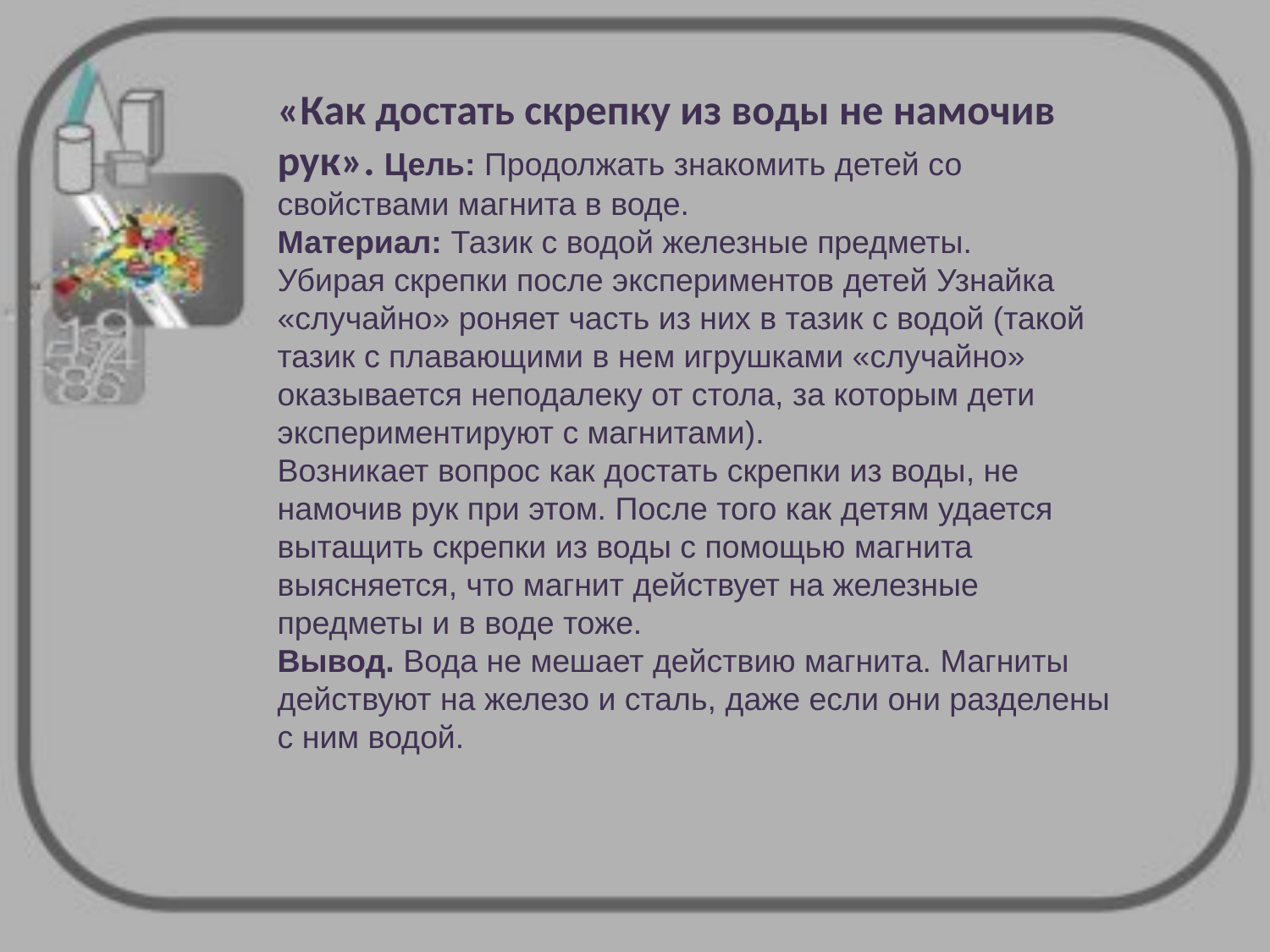

«Как достать скрепку из воды не намочив рук». Цель: Продолжать знакомить детей со свойствами магнита в воде.
Материал: Тазик с водой железные предметы.
Убирая скрепки после экспериментов детей Узнайка «случайно» роняет часть из них в тазик с водой (такой тазик с плавающими в нем игрушками «случайно» оказывается неподалеку от стола, за которым дети экспериментируют с магнитами).
Возникает вопрос как достать скрепки из воды, не намочив рук при этом. После того как детям удается вытащить скрепки из воды с помощью магнита выясняется, что магнит действует на железные предметы и в воде тоже.
Вывод. Вода не мешает действию магнита. Магниты действуют на железо и сталь, даже если они разделены с ним водой.